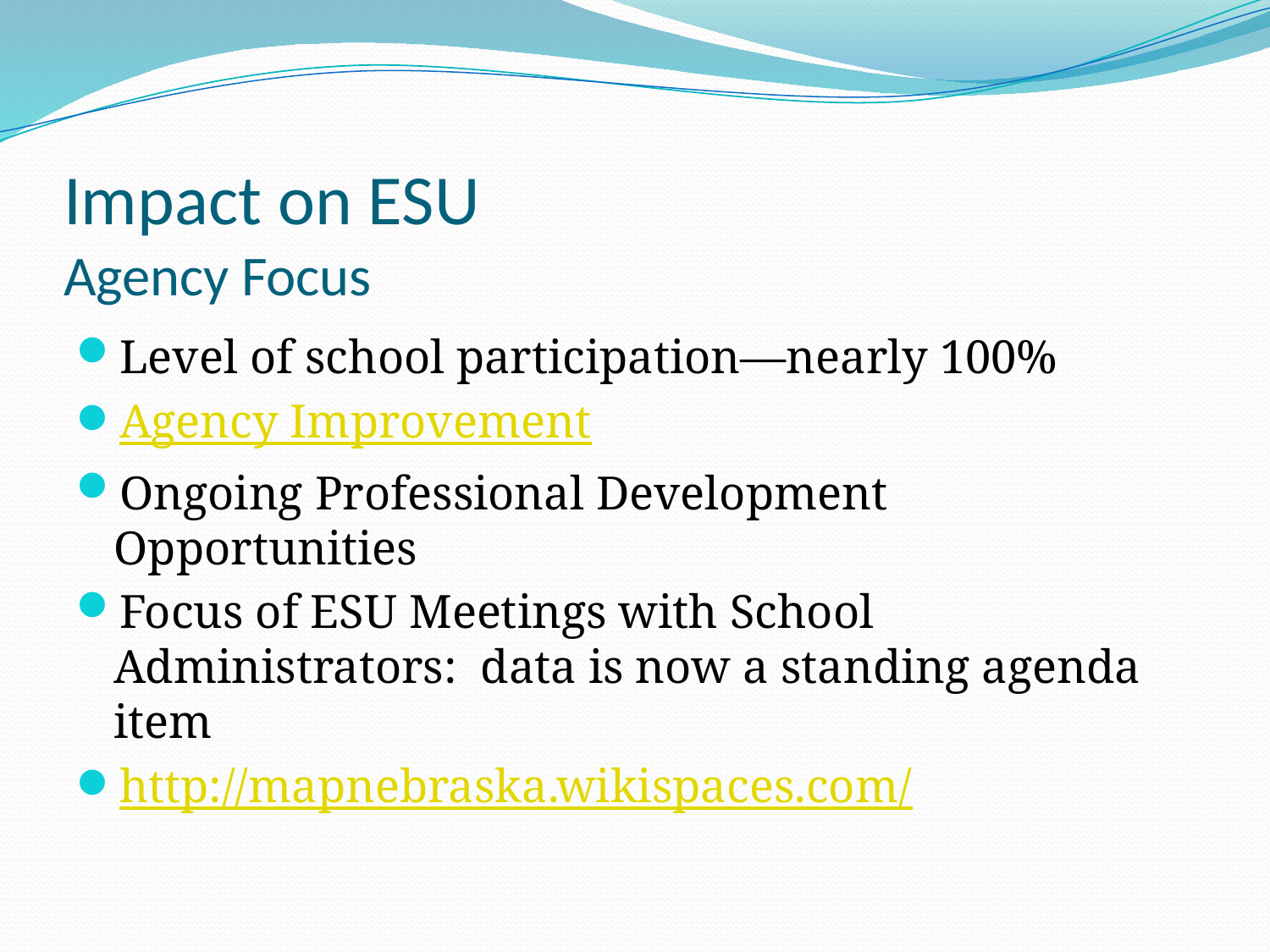

# Impact on ESU Agency Focus
Level of school participation—nearly 100%
Agency Improvement
Ongoing Professional Development Opportunities
Focus of ESU Meetings with School Administrators:  data is now a standing agenda item
http://mapnebraska.wikispaces.com/